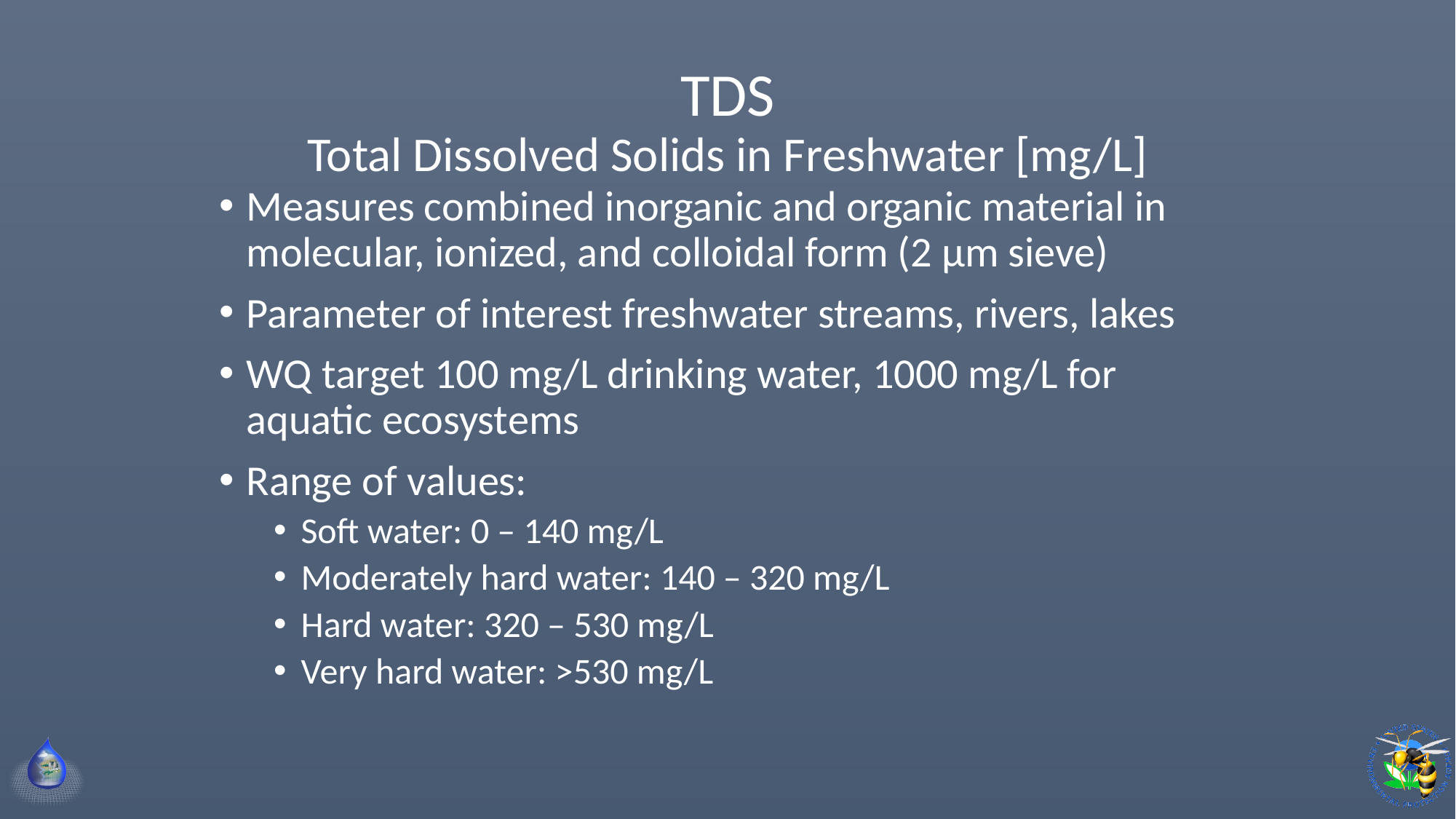

# TDS Total Dissolved Solids in Freshwater [mg/L]
Measures combined inorganic and organic material in molecular, ionized, and colloidal form (2 μm sieve)
Parameter of interest freshwater streams, rivers, lakes
WQ target 100 mg/L drinking water, 1000 mg/L for aquatic ecosystems
Range of values:
Soft water: 0 – 140 mg/L
Moderately hard water: 140 – 320 mg/L
Hard water: 320 – 530 mg/L
Very hard water: >530 mg/L